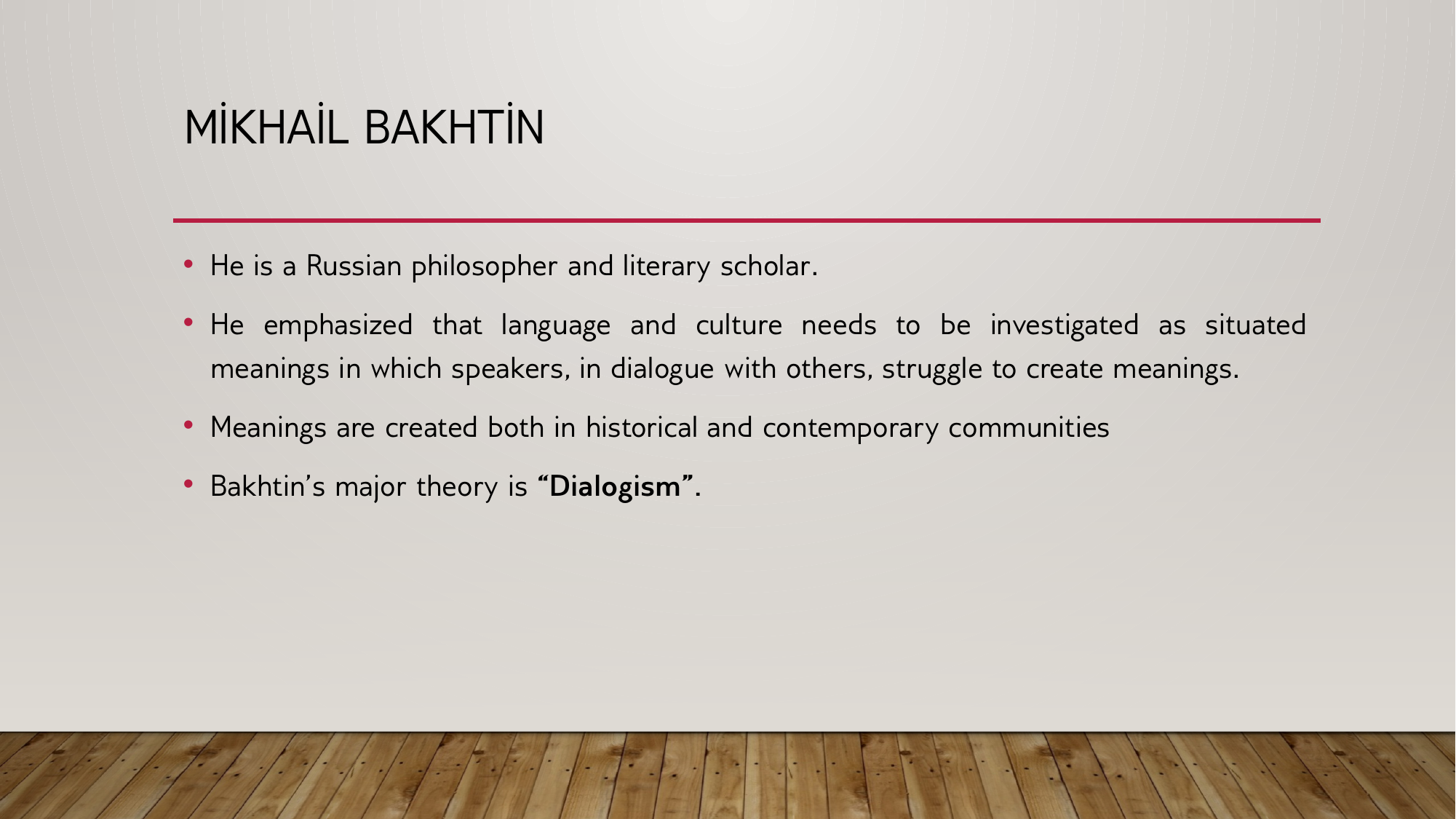

# Mikhail Bakhtin
He is a Russian philosopher and literary scholar.
He emphasized that language and culture needs to be investigated as situated meanings in which speakers, in dialogue with others, struggle to create meanings.
Meanings are created both in historical and contemporary communities
Bakhtin’s major theory is “Dialogism”.